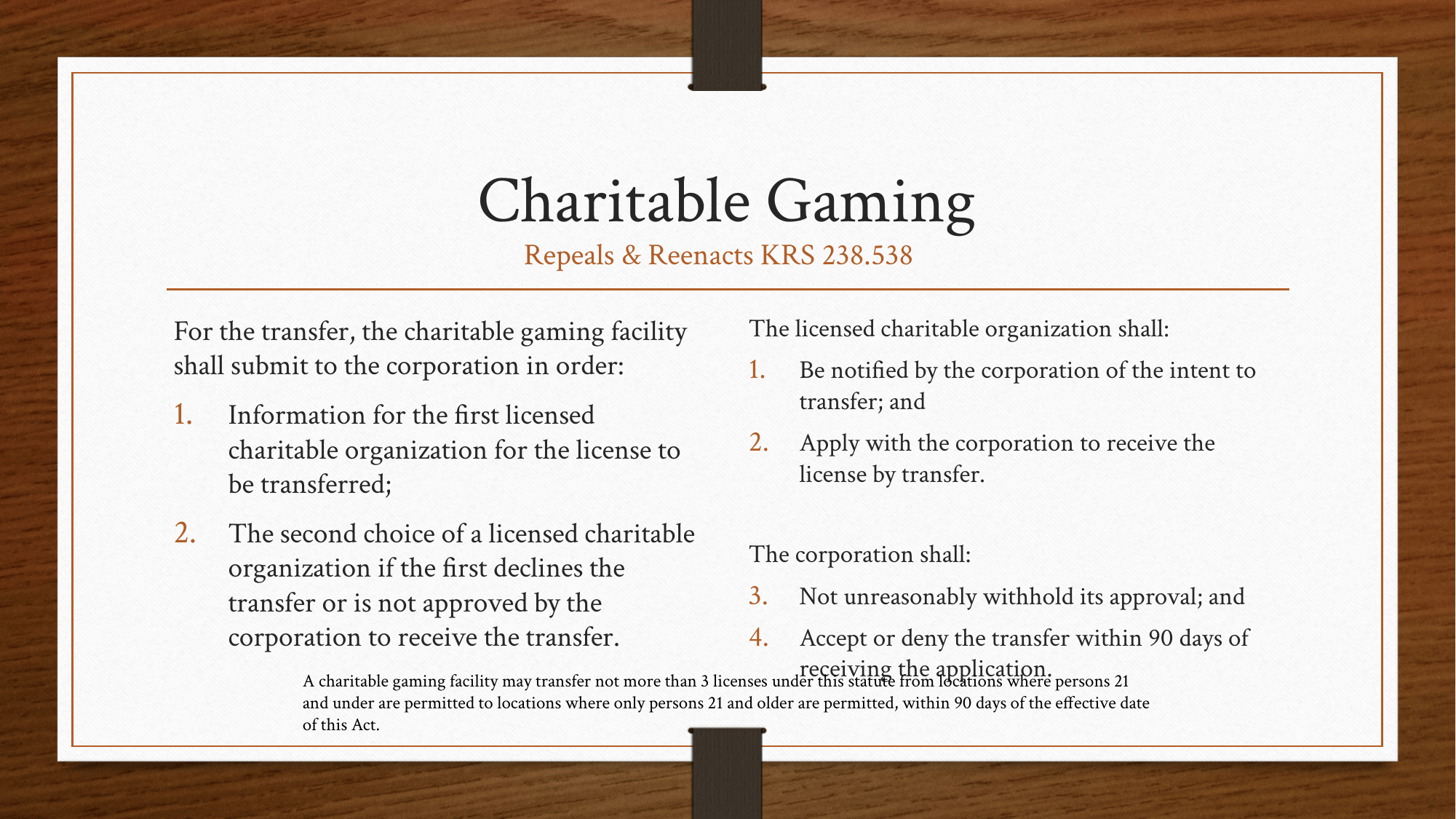

# Charitable Gaming
Repeals & Reenacts KRS 238.538
For the transfer, the charitable gaming facility shall submit to the corporation in order:
Information for the first licensed charitable organization for the license to be transferred;
The second choice of a licensed charitable organization if the first declines the transfer or is not approved by the corporation to receive the transfer.
The licensed charitable organization shall:
Be notified by the corporation of the intent to transfer; and
Apply with the corporation to receive the license by transfer.

The corporation shall:
Not unreasonably withhold its approval; and
Accept or deny the transfer within 90 days of receiving the application.
A charitable gaming facility may transfer not more than 3 licenses under this statute from locations where persons 21 and under are permitted to locations where only persons 21 and older are permitted, within 90 days of the effective date of this Act.